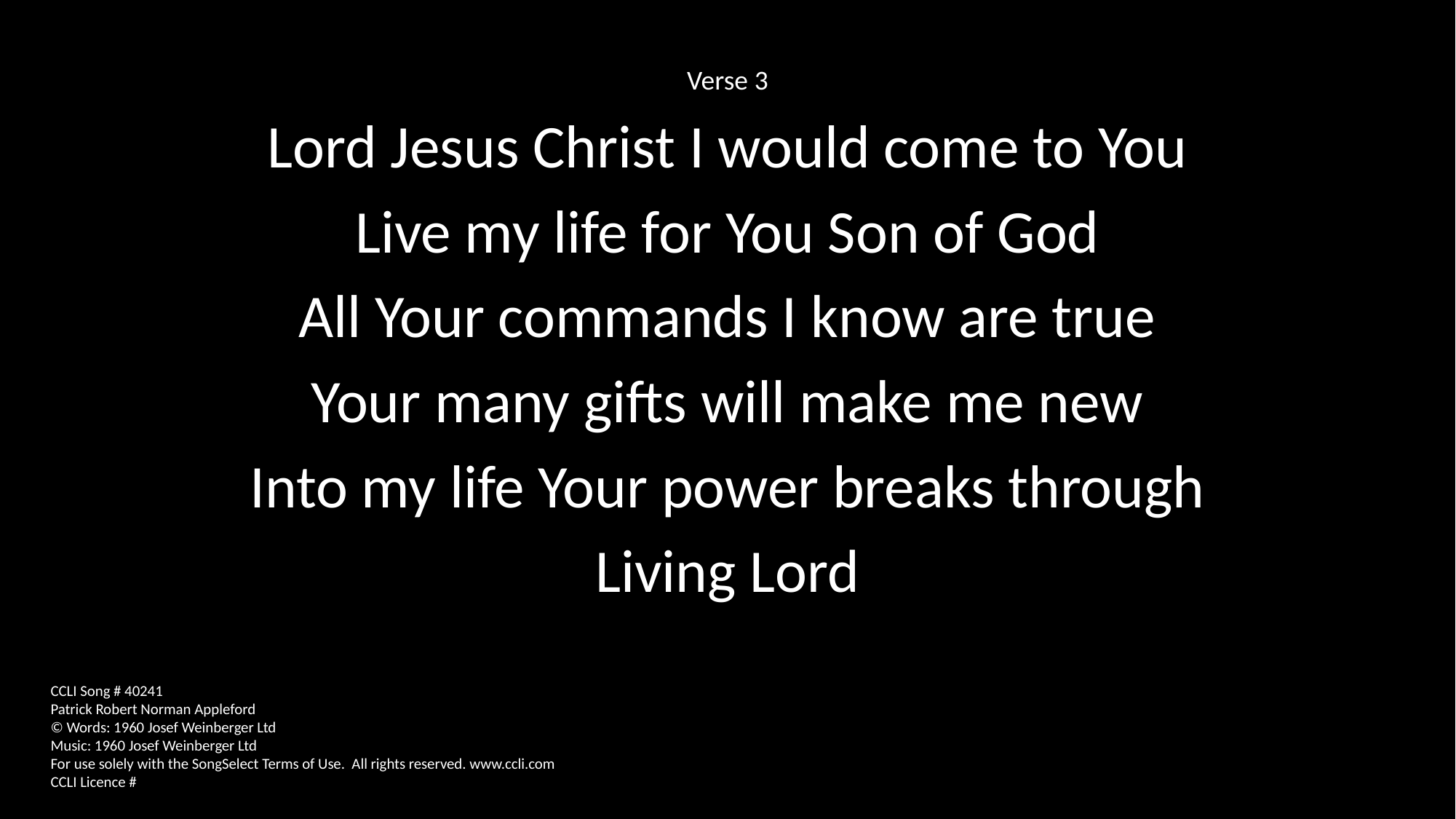

Verse 3
Lord Jesus Christ I would come to You
Live my life for You Son of God
All Your commands I know are true
Your many gifts will make me new
Into my life Your power breaks through
Living Lord
CCLI Song # 40241
Patrick Robert Norman Appleford
© Words: 1960 Josef Weinberger Ltd
Music: 1960 Josef Weinberger Ltd
For use solely with the SongSelect Terms of Use.  All rights reserved. www.ccli.com
CCLI Licence #